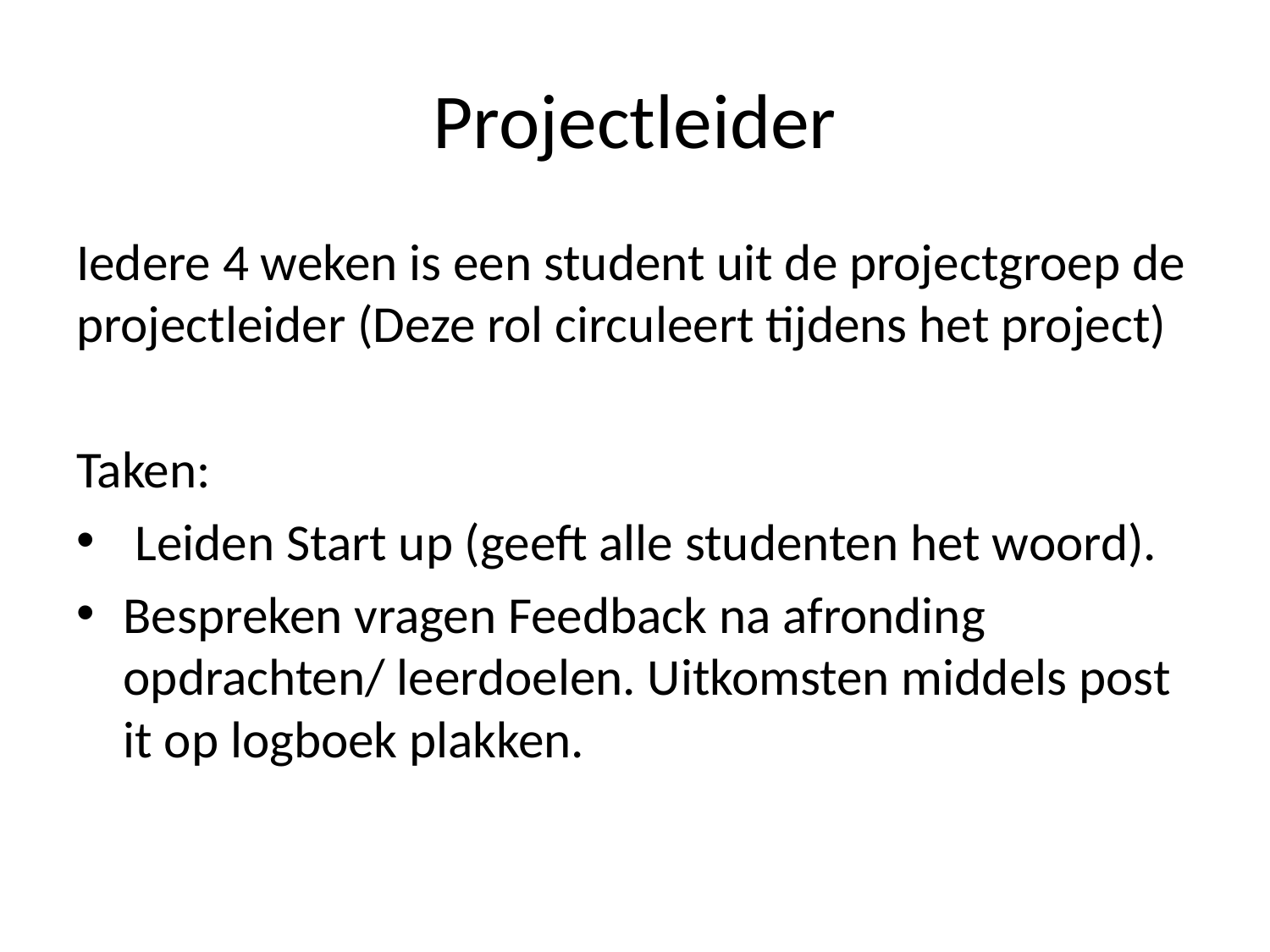

# Projectleider
Iedere 4 weken is een student uit de projectgroep de projectleider (Deze rol circuleert tijdens het project)

Taken:
 Leiden Start up (geeft alle studenten het woord).
Bespreken vragen Feedback na afronding opdrachten/ leerdoelen. Uitkomsten middels post it op logboek plakken.